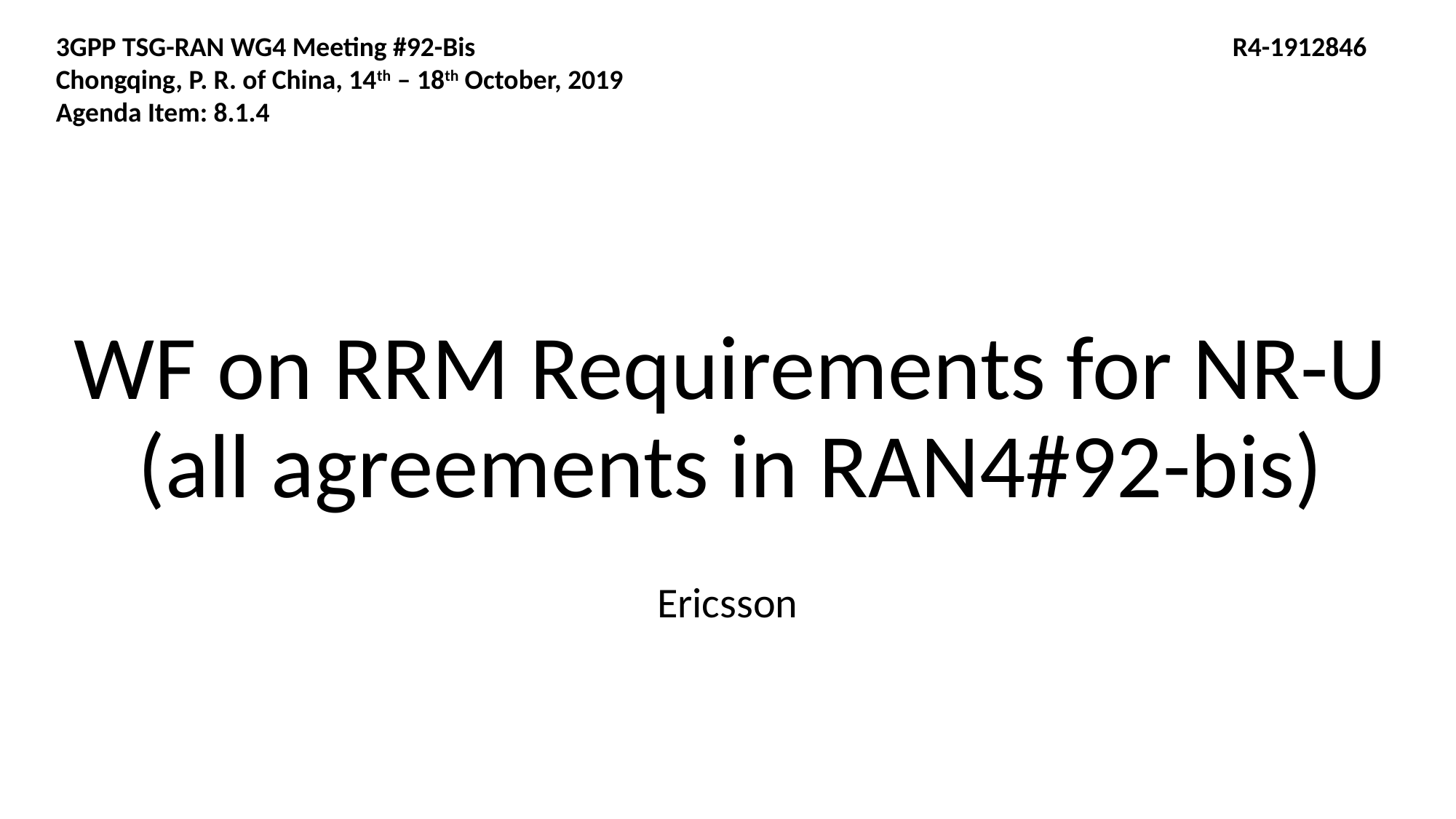

3GPP TSG-RAN WG4 Meeting #92-Bis	                                                                                                                        R4-1912846
Chongqing, P. R. of China, 14th – 18th October, 2019
Agenda Item: 8.1.4
# WF on RRM Requirements for NR-U (all agreements in RAN4#92-bis)
Ericsson